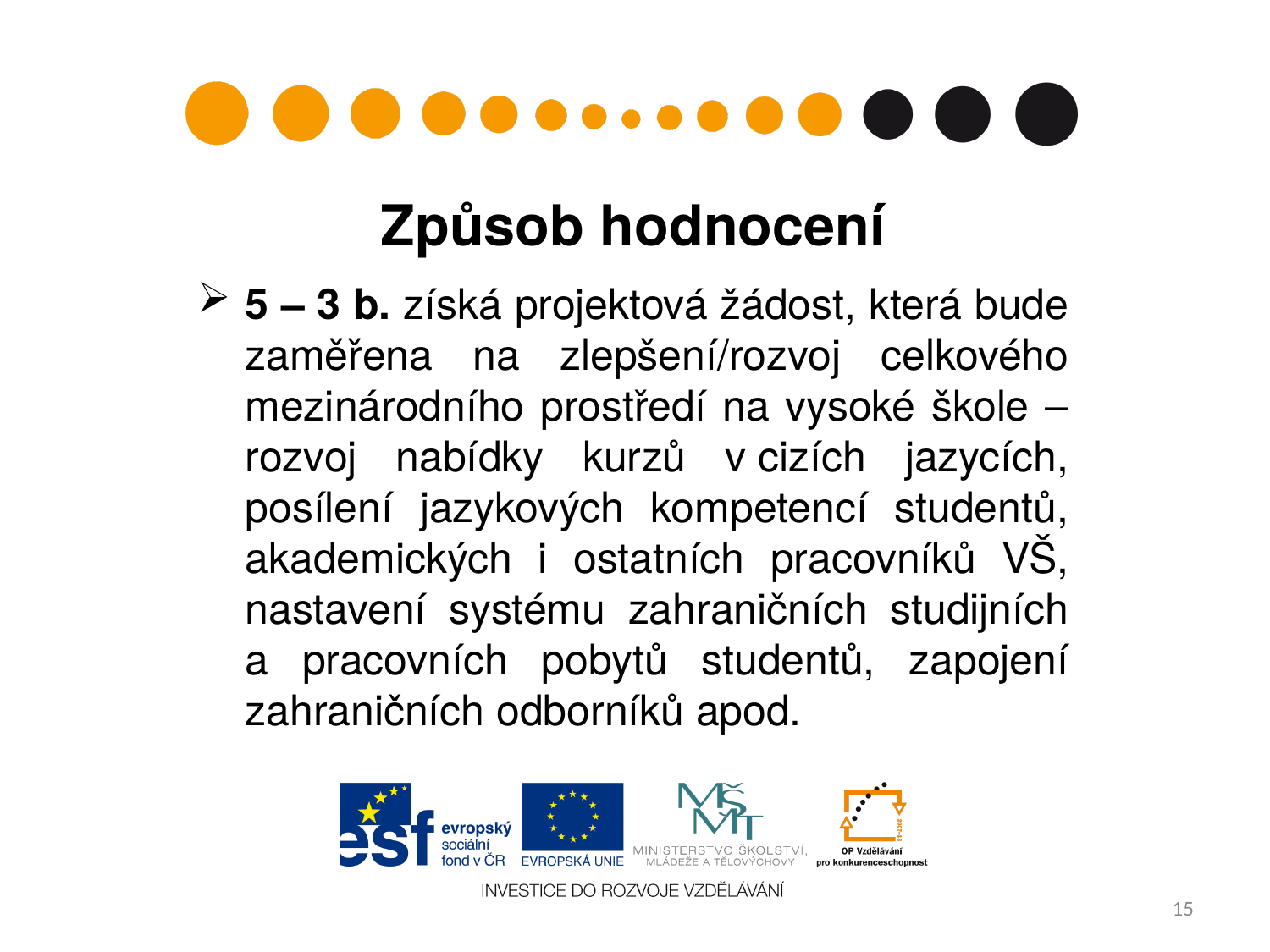

# Způsob hodnocení
5 – 3 b. získá projektová žádost, která bude zaměřena na zlepšení/rozvoj celkového mezinárodního prostředí na vysoké škole – rozvoj nabídky kurzů v cizích jazycích, posílení jazykových kompetencí studentů, akademických i ostatních pracovníků VŠ, nastavení systému zahraničních studijních a pracovních pobytů studentů, zapojení zahraničních odborníků apod.

15